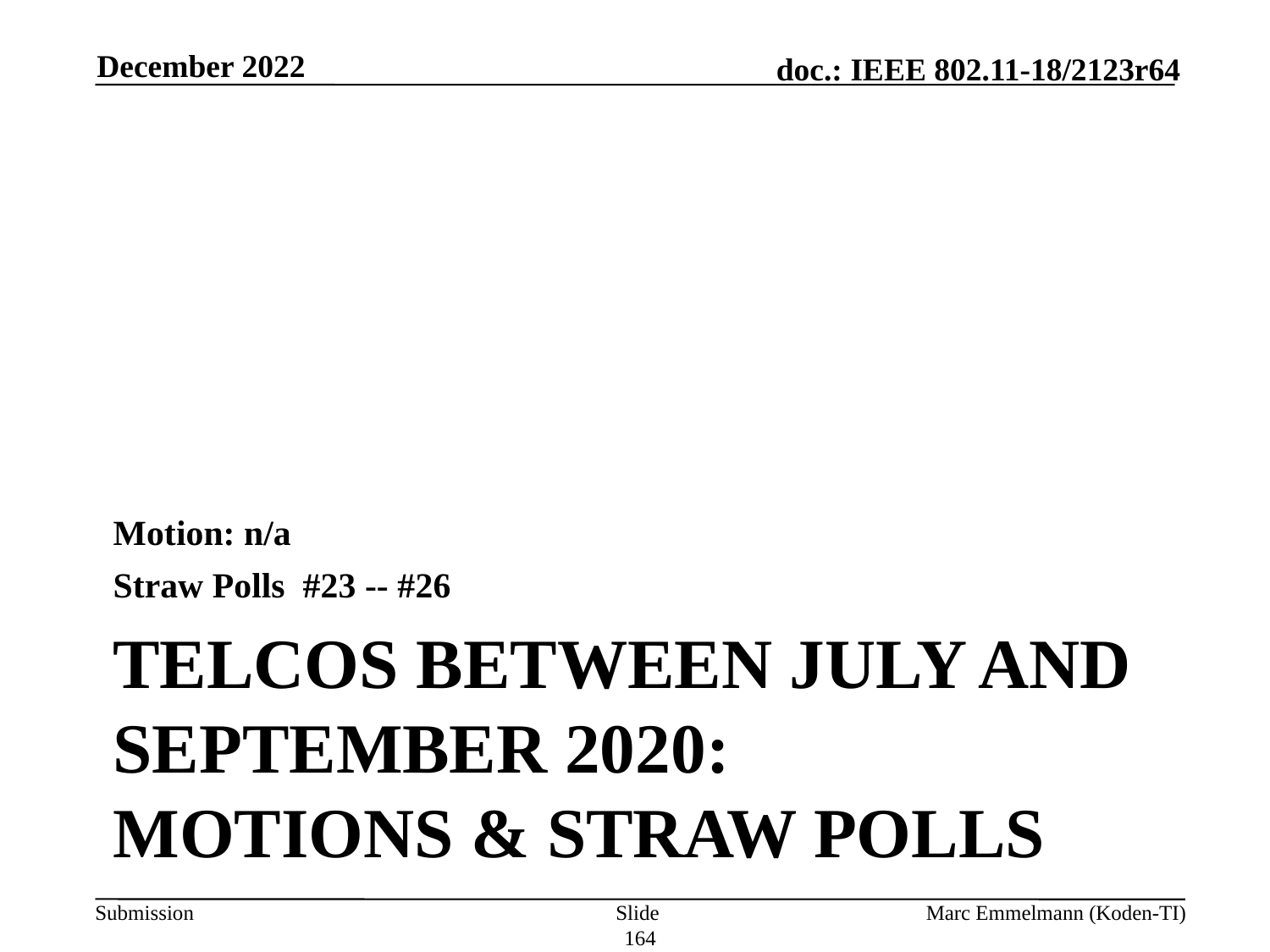

December 2022
Motion: n/a
Straw Polls  #23 -- #26
# Telcos between July and September 2020: Motions & Straw Polls
Slide 164
Marc Emmelmann (Koden-TI)